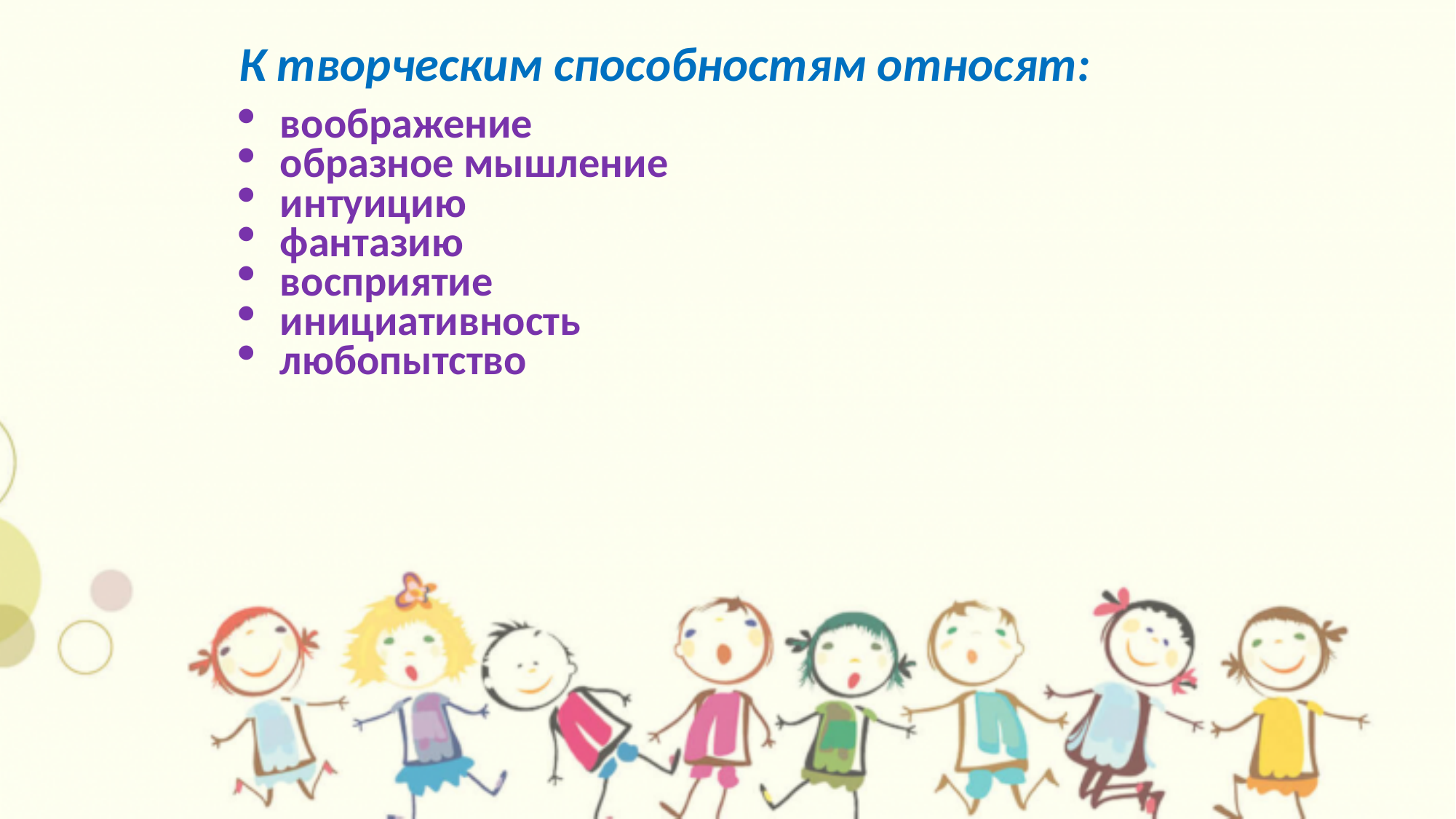

К творческим способностям относят:

воображение
образное мышление
интуицию
фантазию
восприятие
инициативность
любопытство